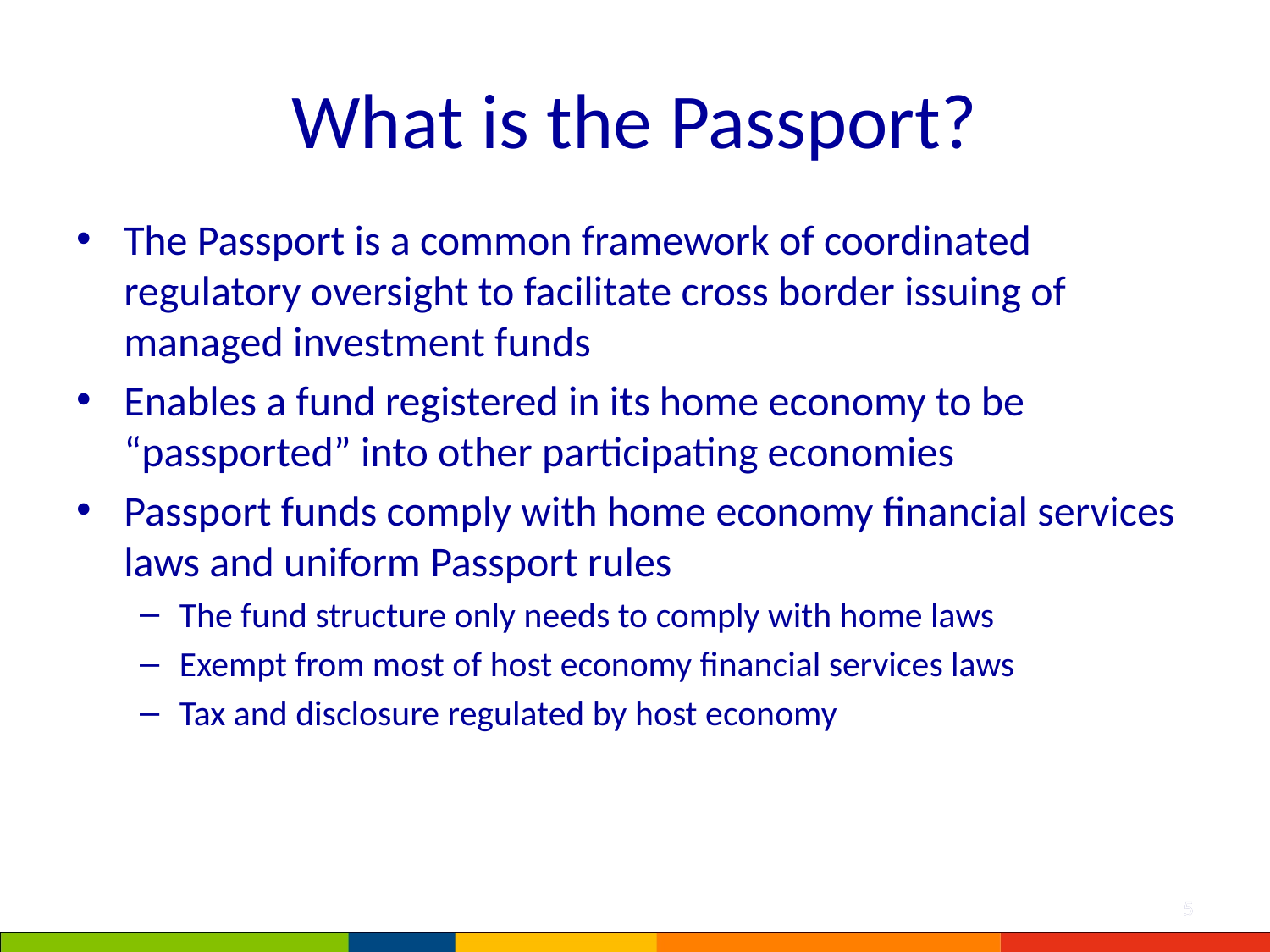

# What is the Passport?
The Passport is a common framework of coordinated regulatory oversight to facilitate cross border issuing of managed investment funds
Enables a fund registered in its home economy to be “passported” into other participating economies
Passport funds comply with home economy financial services laws and uniform Passport rules
The fund structure only needs to comply with home laws
Exempt from most of host economy financial services laws
Tax and disclosure regulated by host economy

5
5